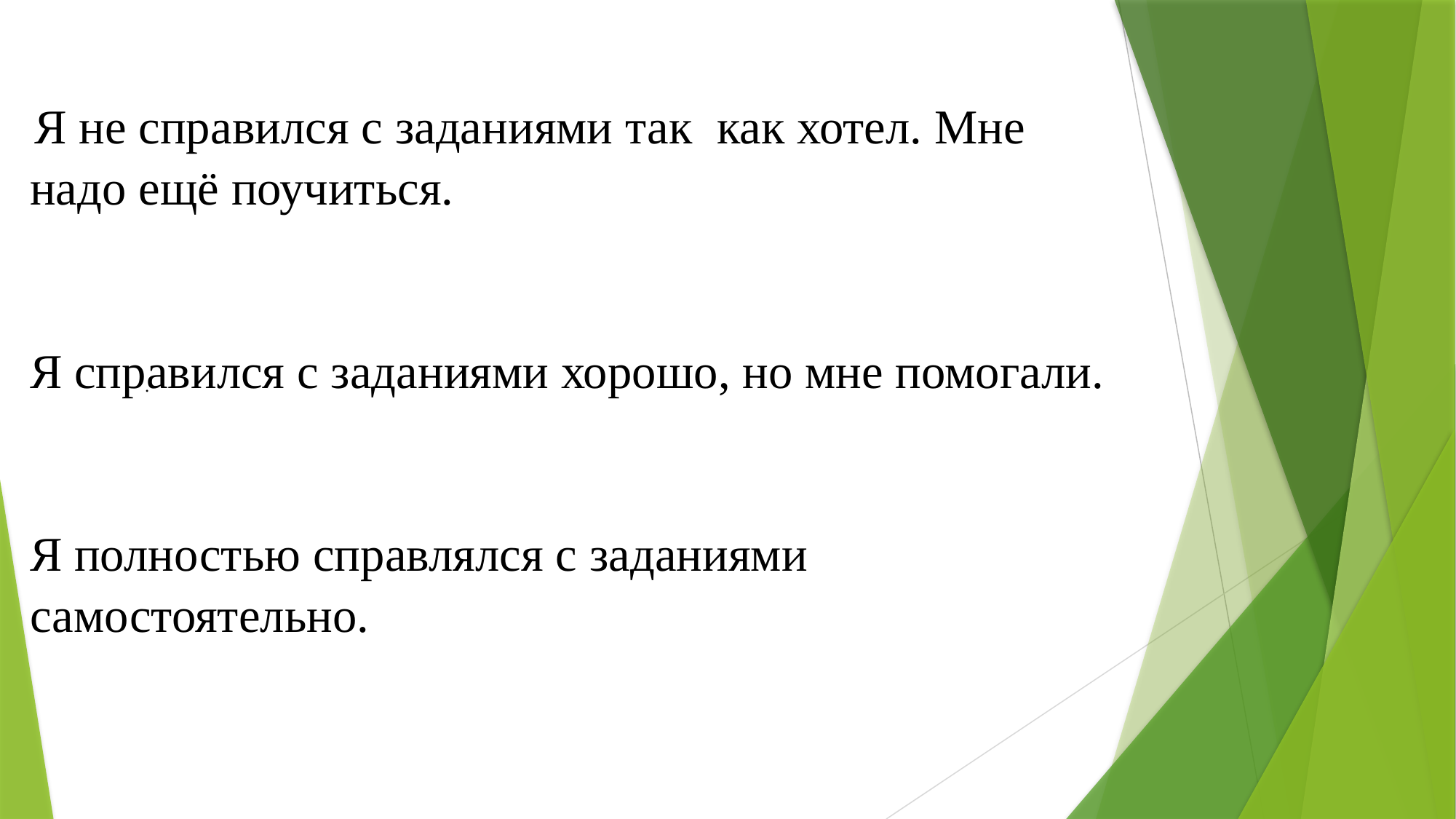

Я не справился с заданиями так  как хотел. Мне надо ещё поучиться.

Я справился с заданиями хорошо, но мне помогали.

Я полностью справлялся с заданиями самостоятельно.
.